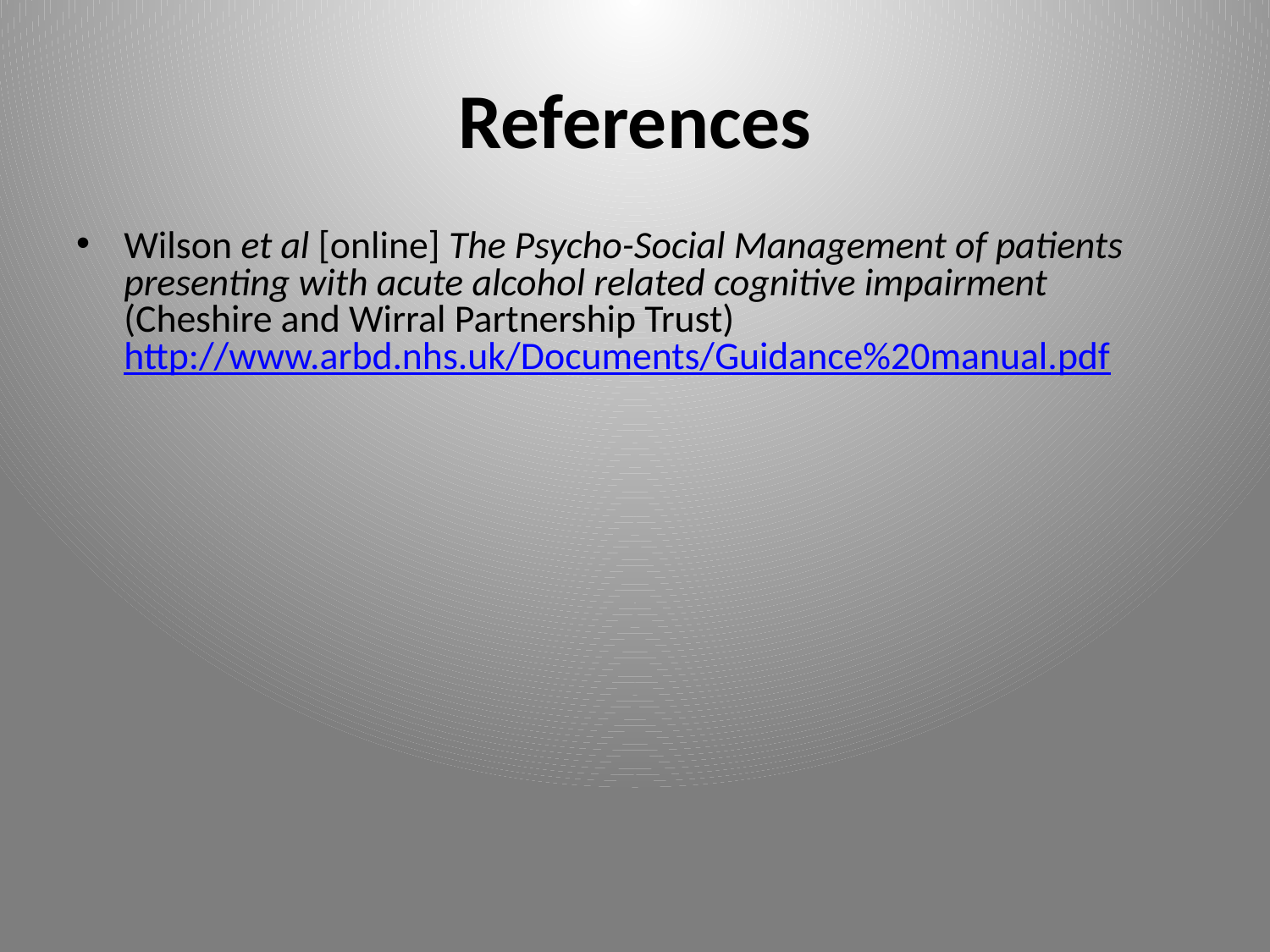

# References
Wilson et al [online] The Psycho-Social Management of patients presenting with acute alcohol related cognitive impairment (Cheshire and Wirral Partnership Trust) http://www.arbd.nhs.uk/Documents/Guidance%20manual.pdf